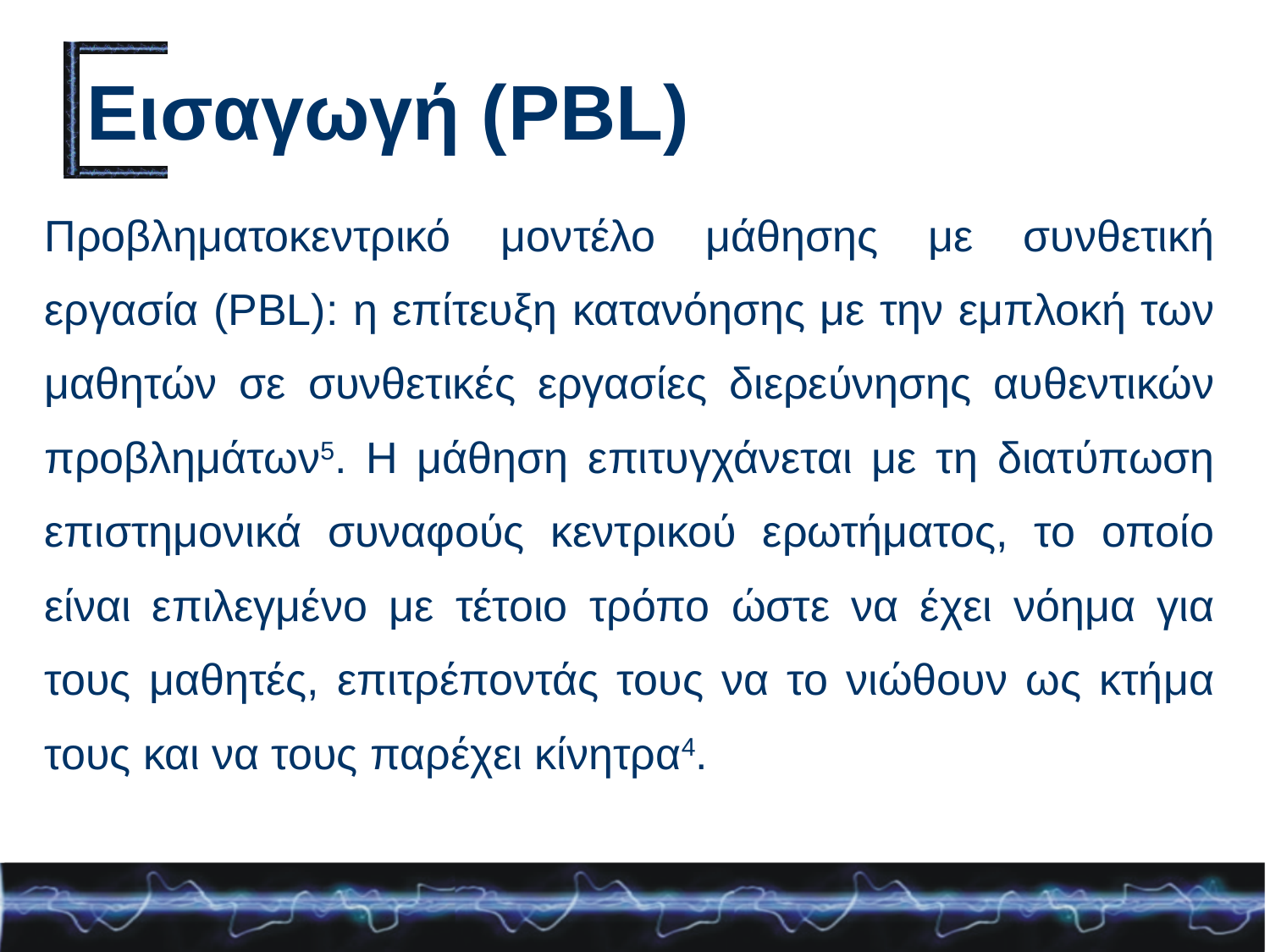

# Εισαγωγή (PBL)
Προβληματοκεντρικό μοντέλο μάθησης με συνθετική εργασία (PBL): η επίτευξη κατανόησης με την εμπλοκή των μαθητών σε συνθετικές εργασίες διερεύνησης αυθεντικών προβλημάτων5. H μάθηση επιτυγχάνεται με τη διατύπωση επιστημονικά συναφούς κεντρικού ερωτήματος, το οποίο είναι επιλεγμένο με τέτοιο τρόπο ώστε να έχει νόημα για τους μαθητές, επιτρέποντάς τους να το νιώθουν ως κτήμα τους και να τους παρέχει κίνητρα4.